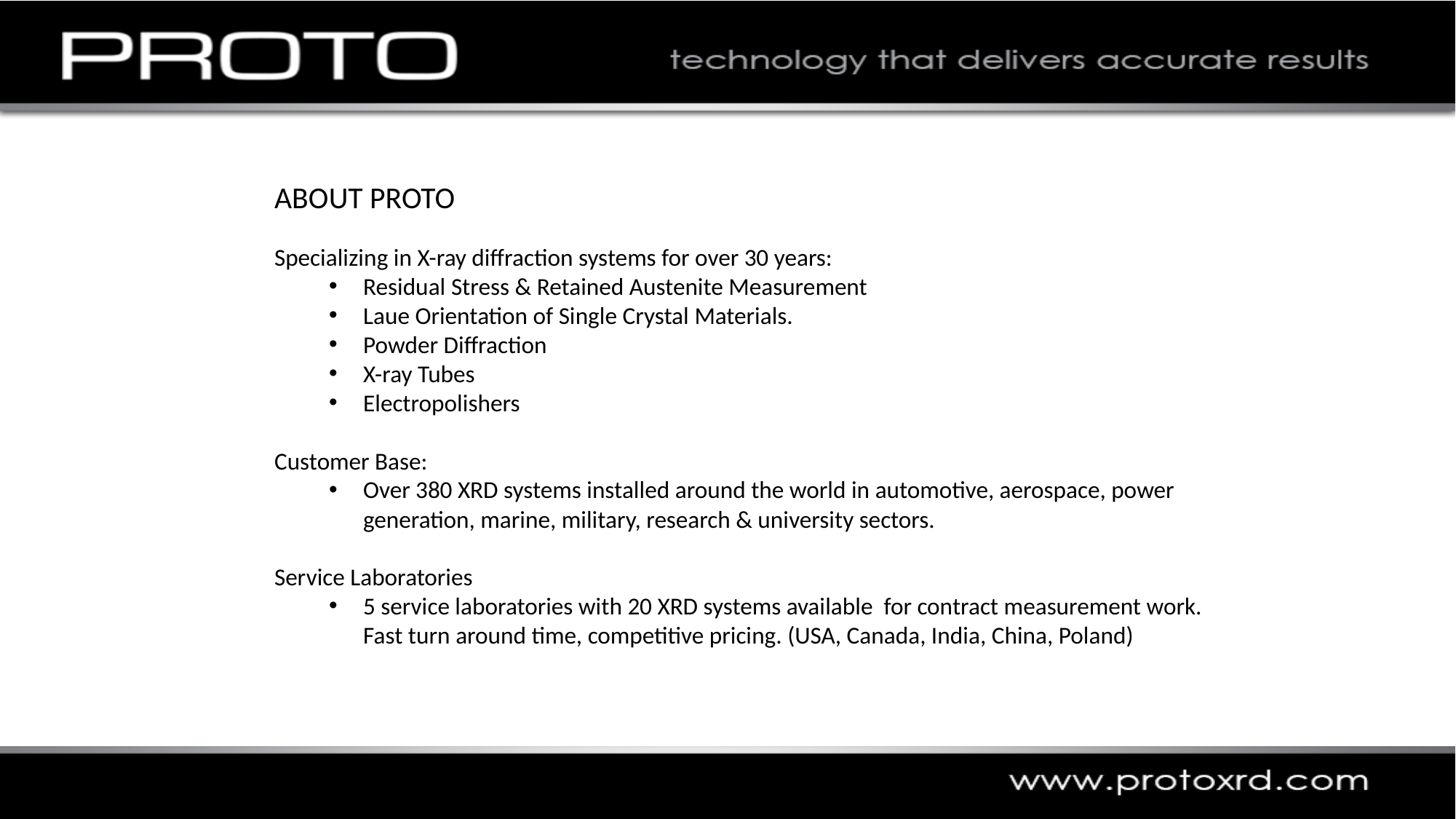

ABOUT PROTO

Specializing in X-ray diffraction systems for over 30 years:
Residual Stress & Retained Austenite Measurement
Laue Orientation of Single Crystal Materials.
Powder Diffraction
X-ray Tubes
Electropolishers

Customer Base:
Over 380 XRD systems installed around the world in automotive, aerospace, power generation, marine, military, research & university sectors.

Service Laboratories
5 service laboratories with 20 XRD systems available  for contract measurement work. Fast turn around time, competitive pricing. (USA, Canada, India, China, Poland)